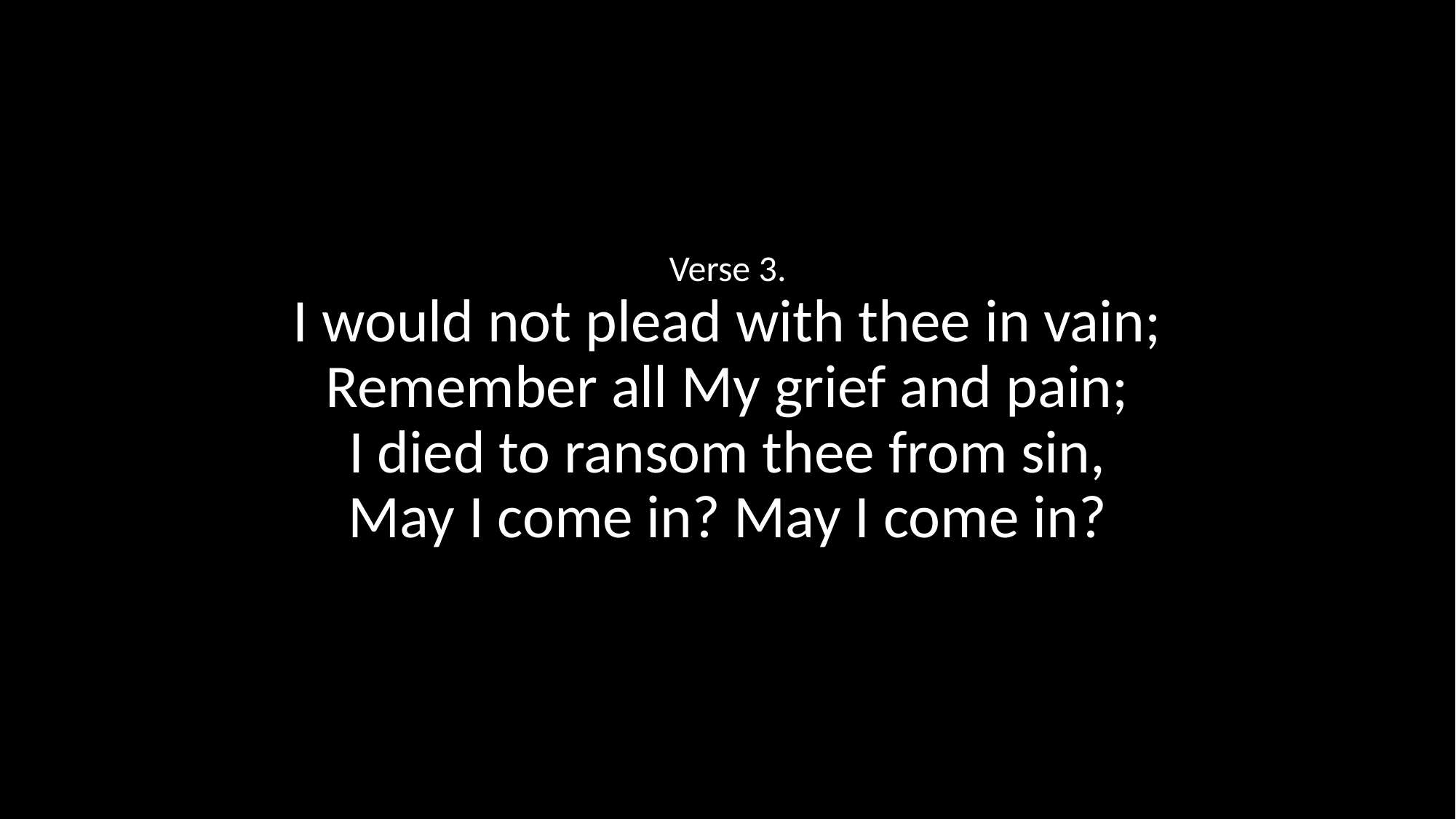

Verse 3.
I would not plead with thee in vain;
Remember all My grief and pain;
I died to ransom thee from sin,
May I come in? May I come in?